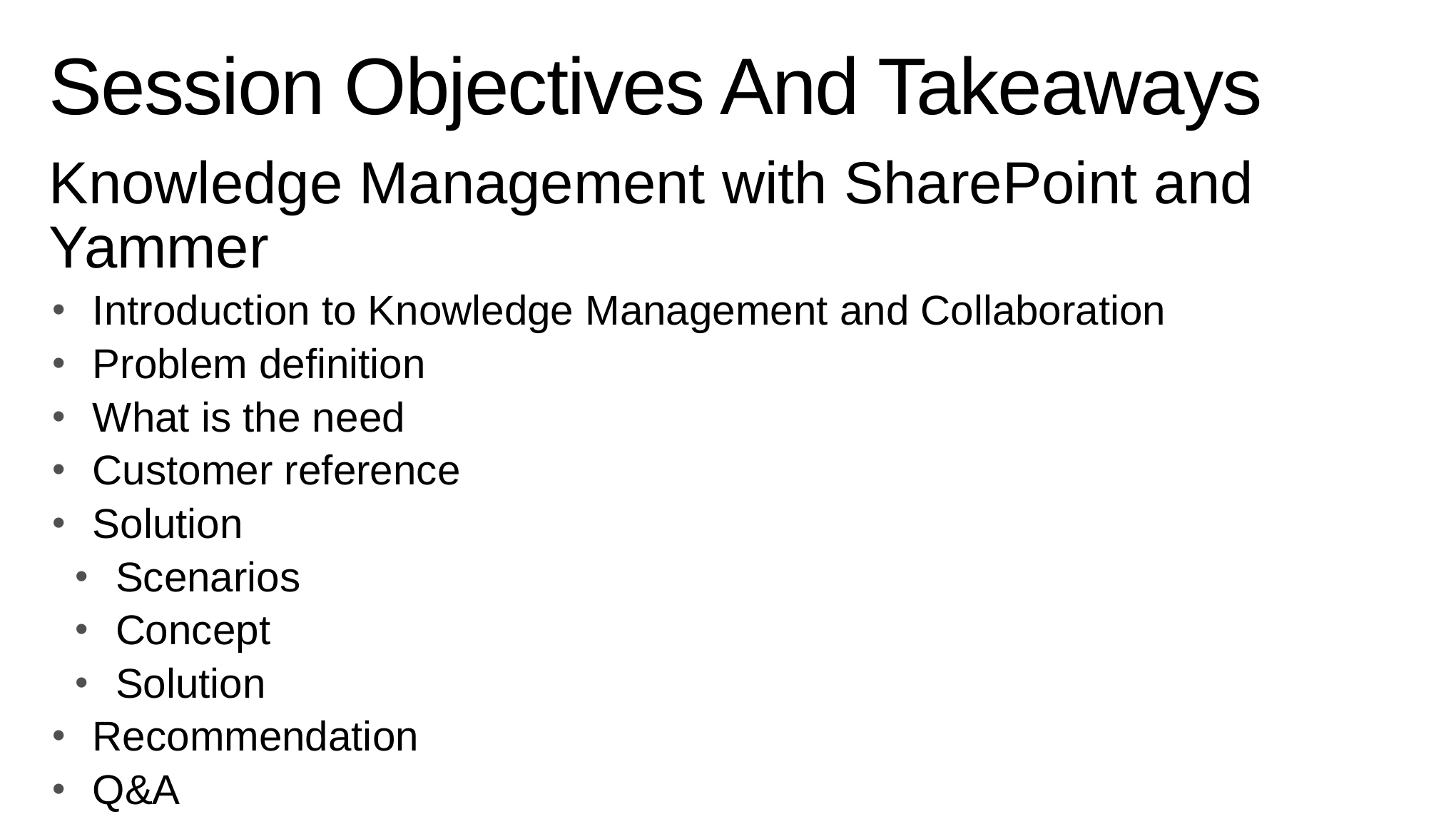

# Session Objectives And Takeaways
Knowledge Management with SharePoint and Yammer
Introduction to Knowledge Management and Collaboration
Problem definition
What is the need
Customer reference
Solution
Scenarios
Concept
Solution
Recommendation
Q&A